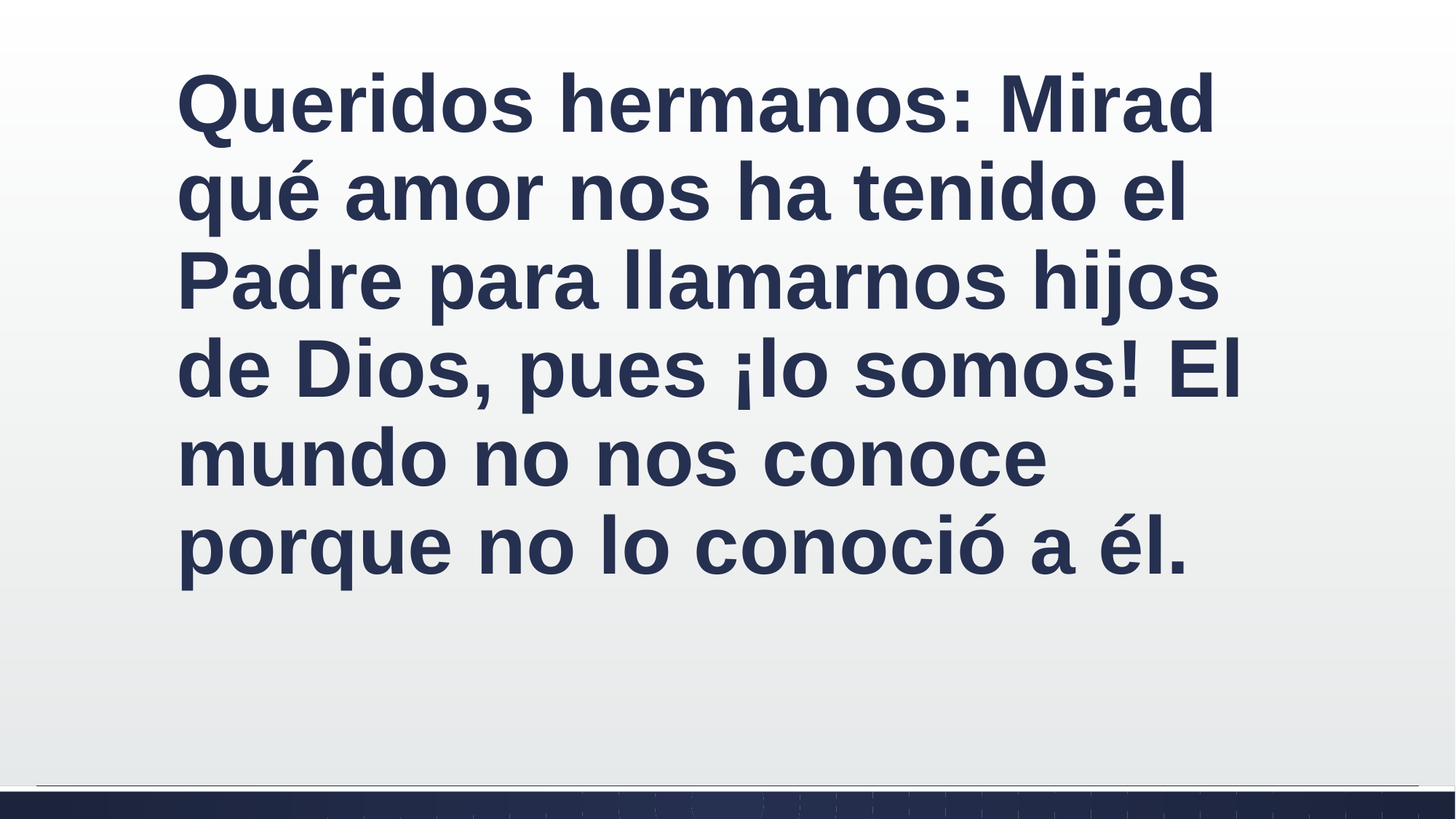

#
Queridos hermanos: Mirad qué amor nos ha tenido el Padre para llamarnos hijos de Dios, pues ¡lo somos! El mundo no nos conoce porque no lo conoció a él.